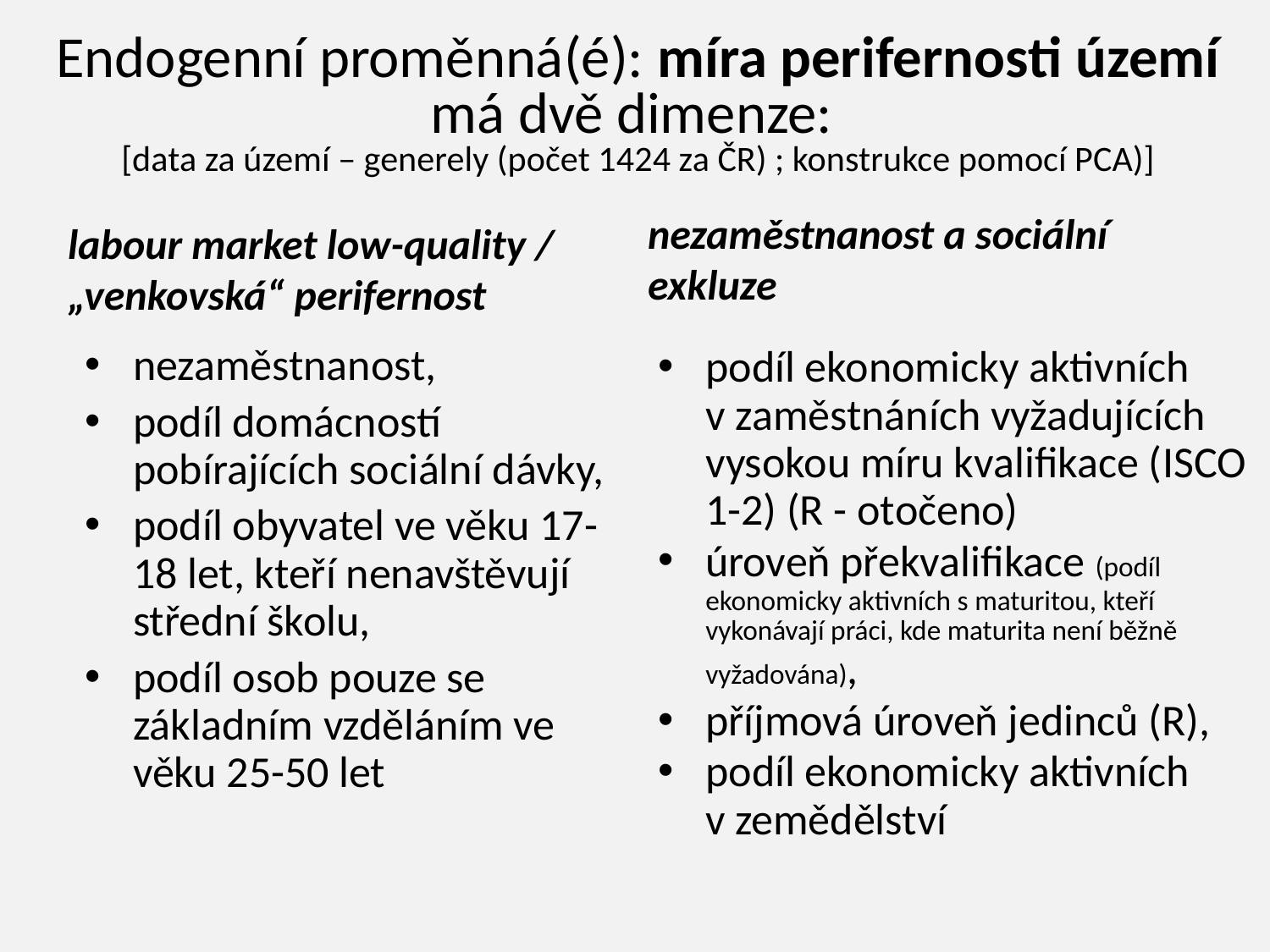

# Endogenní proměnná(é): míra perifernosti území má dvě dimenze: [data za území – generely (počet 1424 za ČR) ; konstrukce pomocí PCA)]
nezaměstnanost a sociální exkluze
labour market low-quality / „venkovská“ perifernost
nezaměstnanost,
podíl domácností pobírajících sociální dávky,
podíl obyvatel ve věku 17-18 let, kteří nenavštěvují střední školu,
podíl osob pouze se základním vzděláním ve věku 25-50 let

podíl ekonomicky aktivních v zaměstnáních vyžadujících vysokou míru kvalifikace (ISCO 1-2) (R - otočeno)
úroveň překvalifikace (podíl ekonomicky aktivních s maturitou, kteří vykonávají práci, kde maturita není běžně vyžadována),
příjmová úroveň jedinců (R),
podíl ekonomicky aktivních v zemědělství